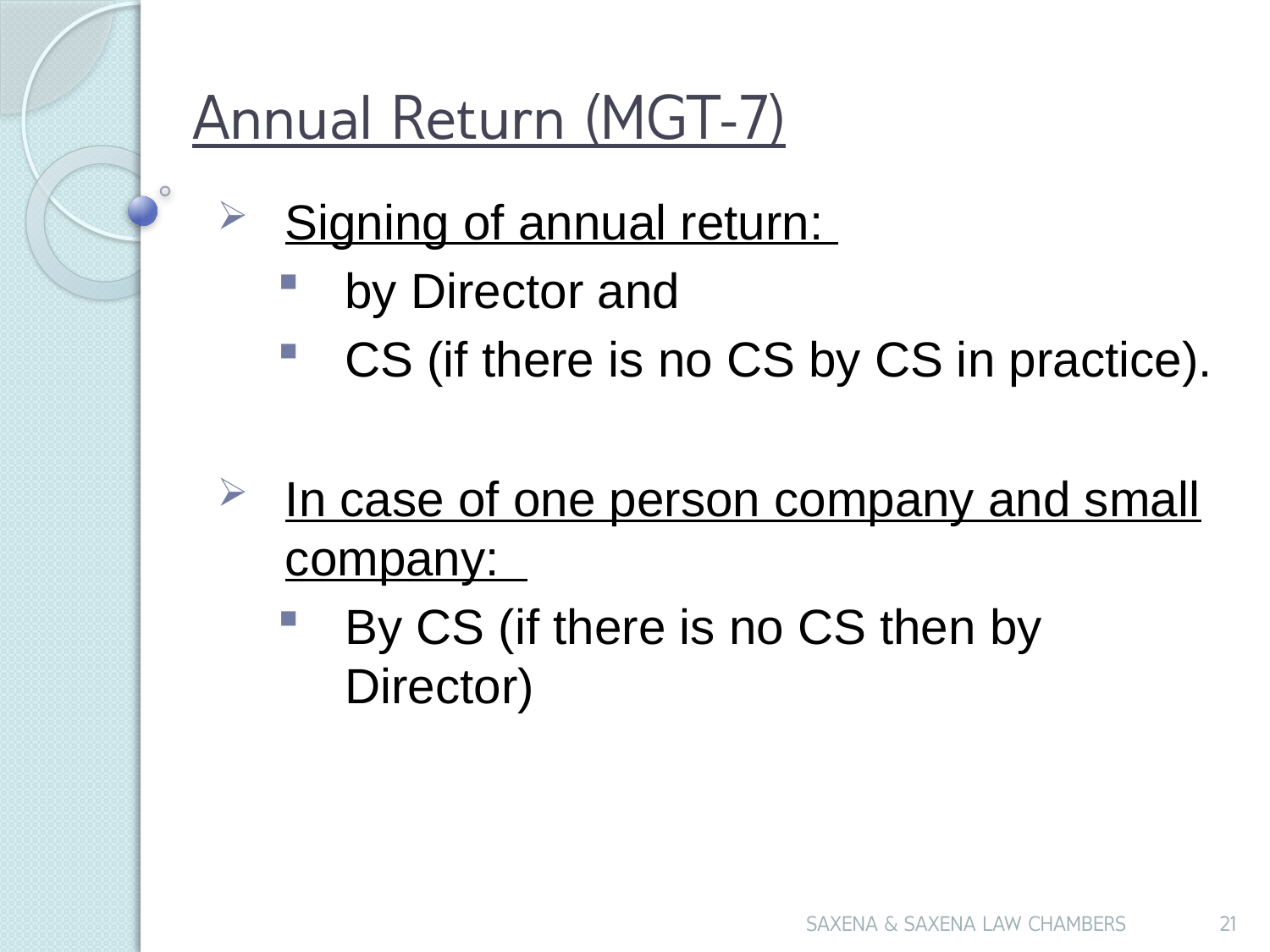

# Annual Return (MGT-7)
Signing of annual return:
by Director and
CS (if there is no CS by CS in practice).

In case of one person company and small company:
By CS (if there is no CS then by Director)

SAXENA & SAXENA LAW CHAMBERS
21